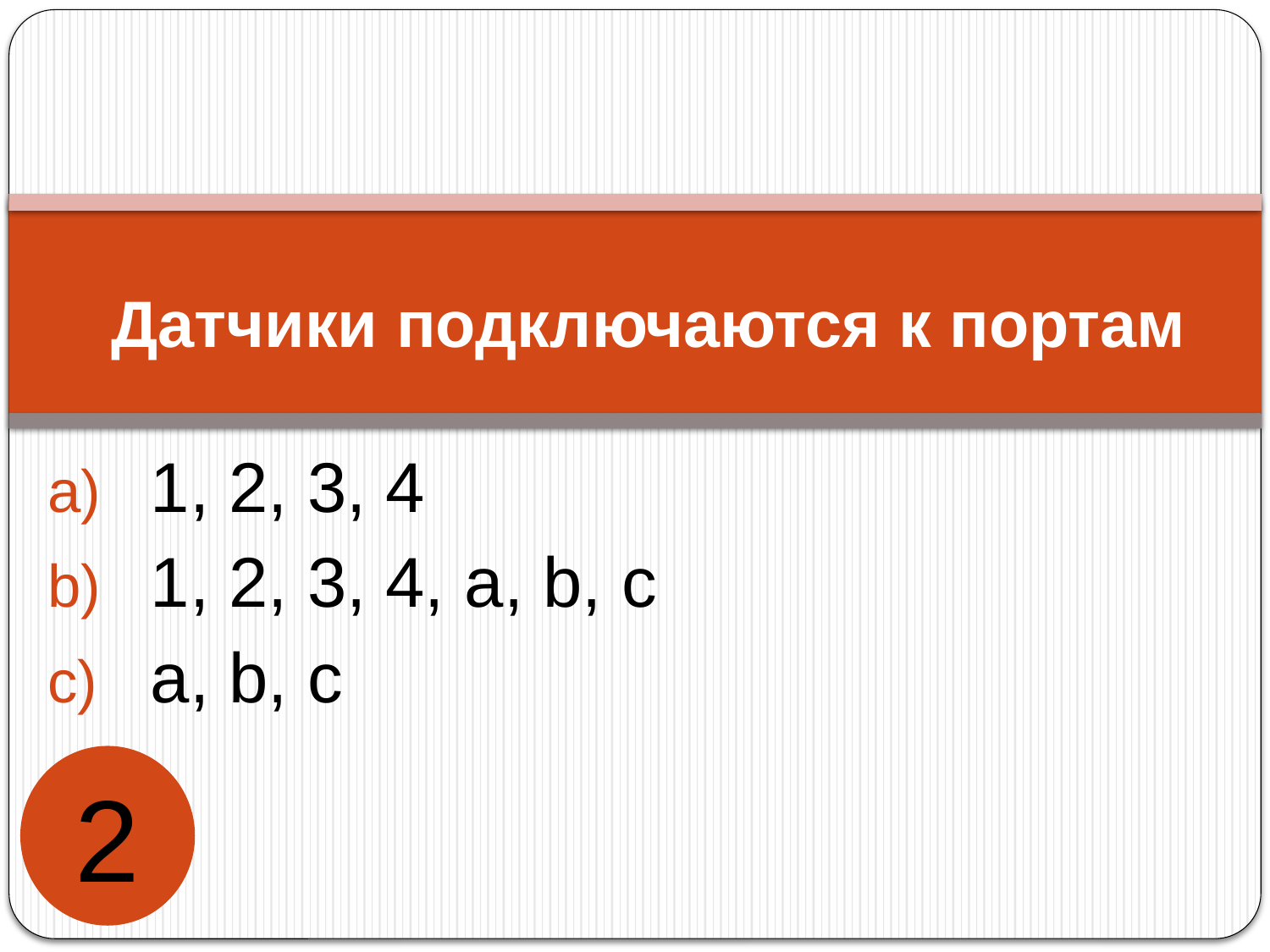

# Датчики подключаются к портам
1, 2, 3, 4
1, 2, 3, 4, a, b, c
a, b, c

2